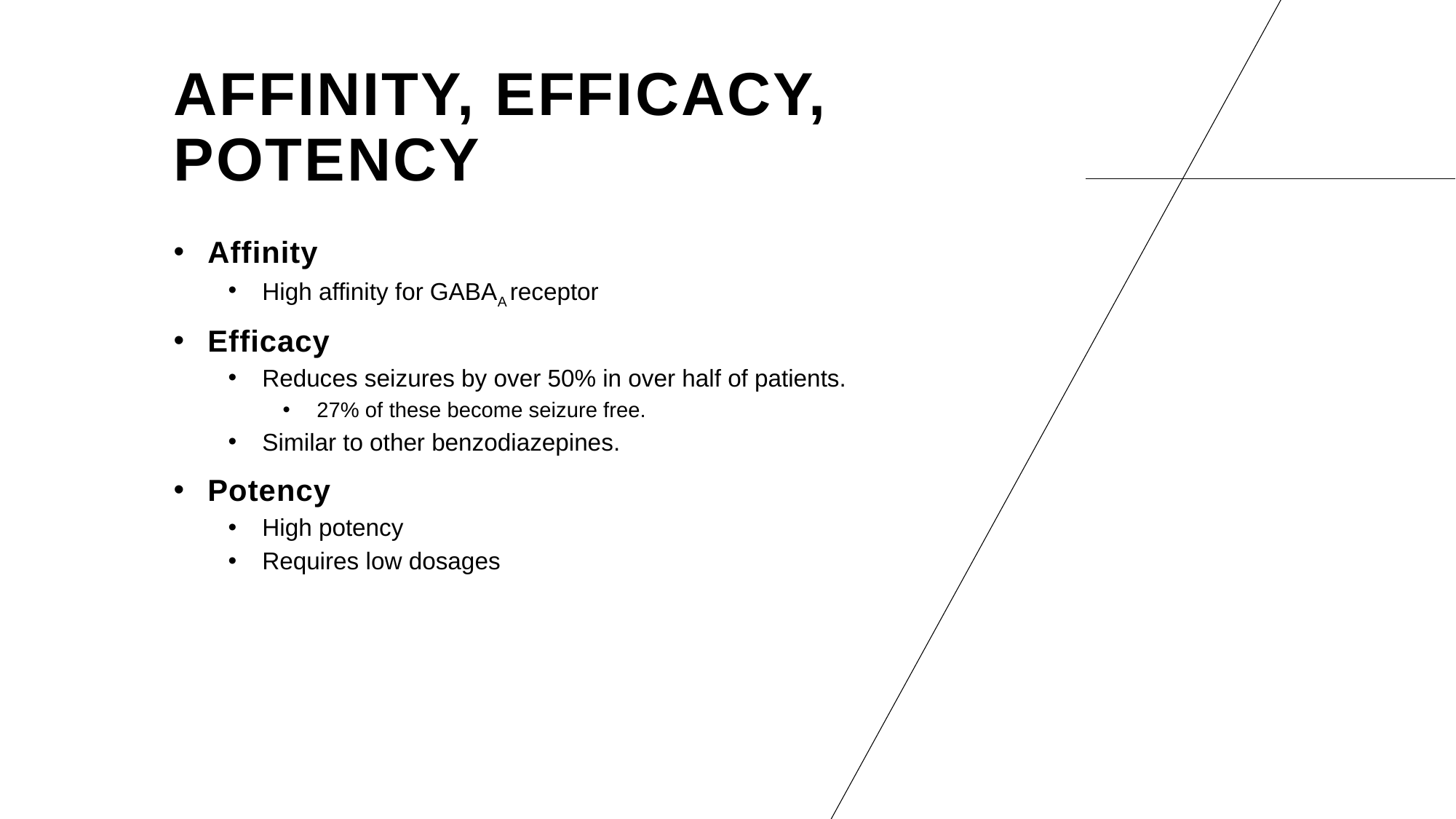

# Affinity, efficacy, potency
Affinity
High affinity for GABAA receptor
Efficacy
Reduces seizures by over 50% in over half of patients.
27% of these become seizure free.
Similar to other benzodiazepines.
Potency
High potency
Requires low dosages